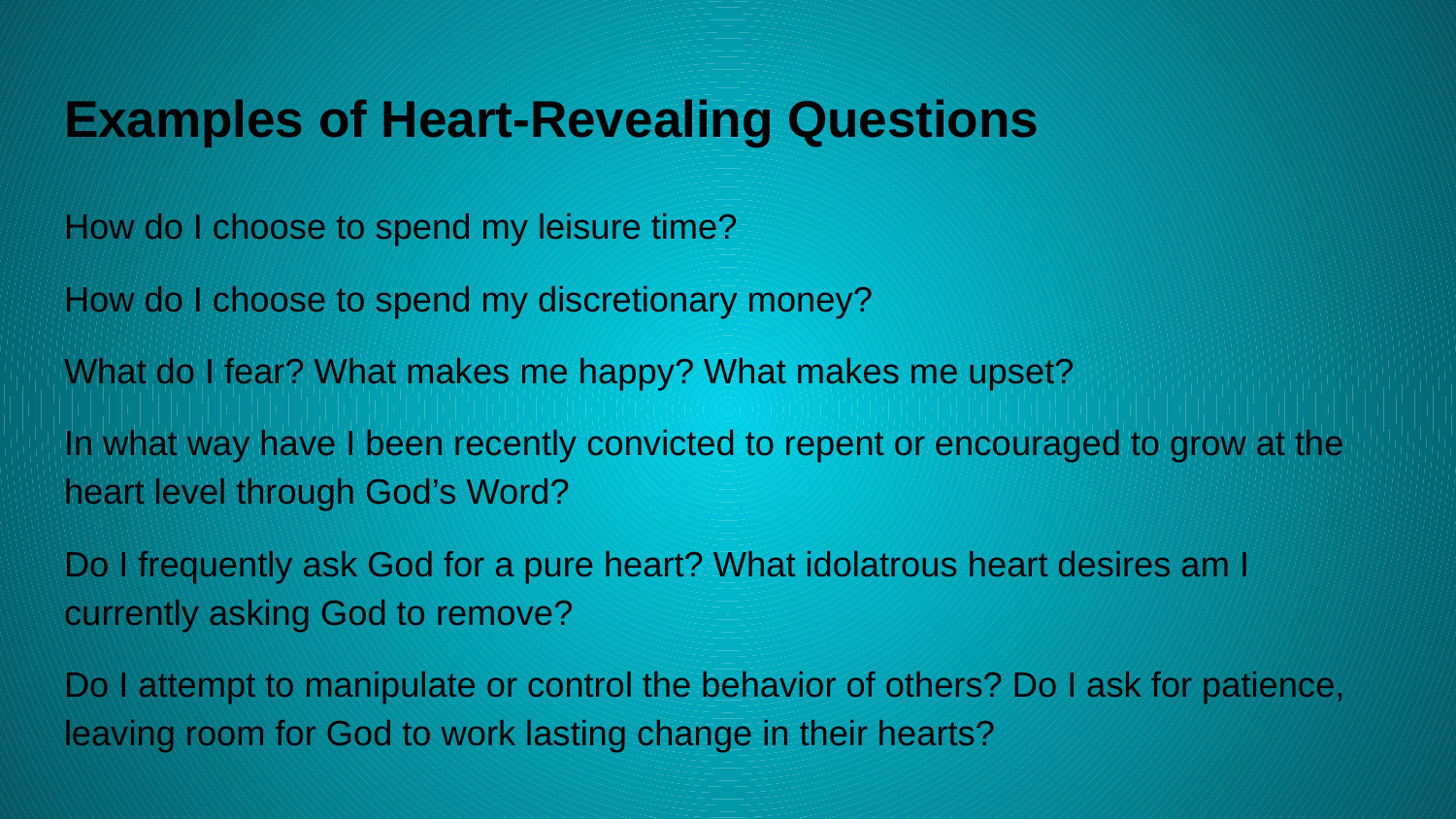

# Examples of Heart-Revealing Questions
How do I choose to spend my leisure time?
How do I choose to spend my discretionary money?
What do I fear? What makes me happy? What makes me upset?
In what way have I been recently convicted to repent or encouraged to grow at the heart level through God’s Word?
Do I frequently ask God for a pure heart? What idolatrous heart desires am I currently asking God to remove?
Do I attempt to manipulate or control the behavior of others? Do I ask for patience, leaving room for God to work lasting change in their hearts?